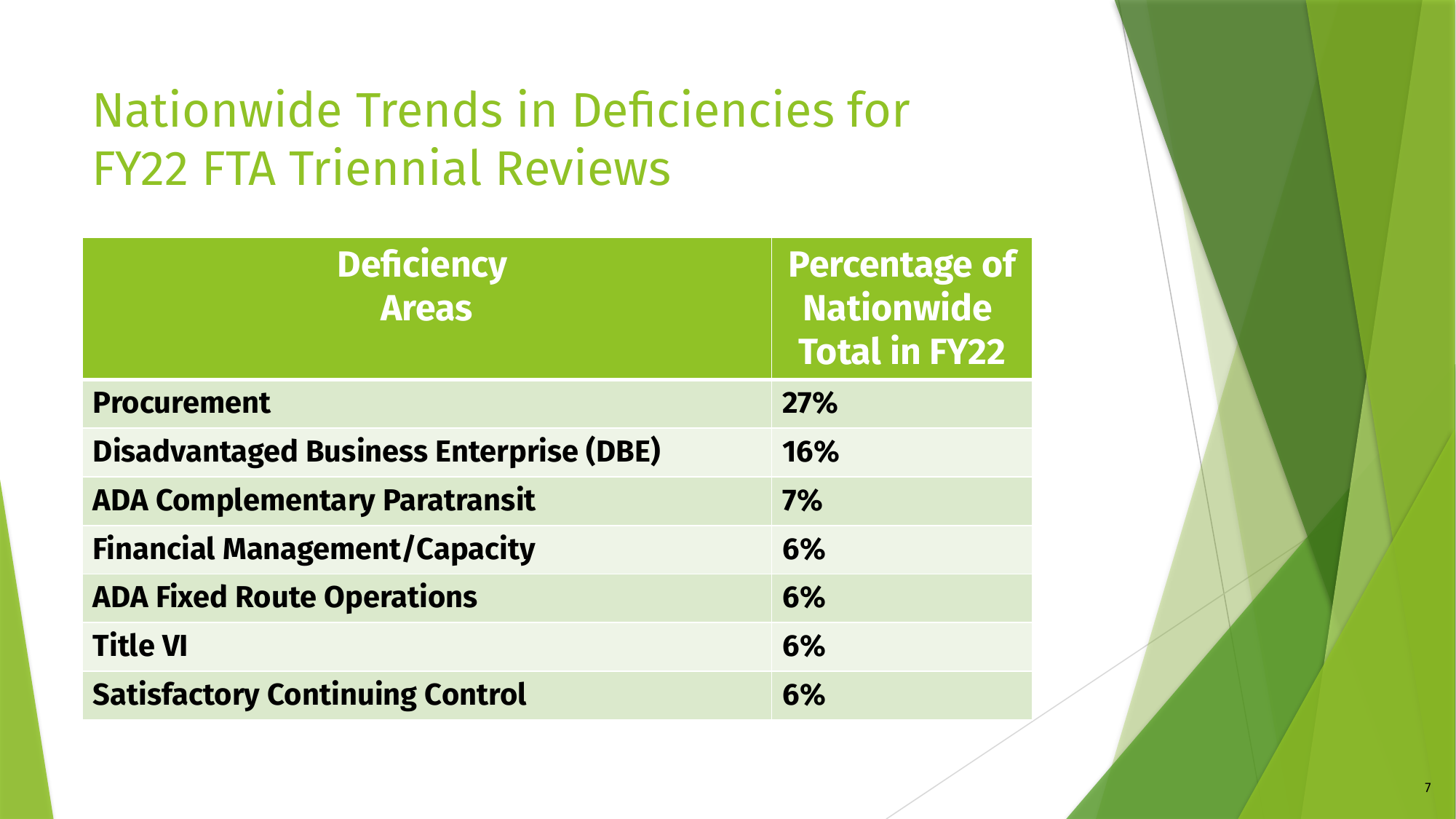

# Nationwide Trends in Deficiencies for FY22 FTA Triennial Reviews

| Deficiency Areas | Percentage of Nationwide Total in FY22 |
| --- | --- |
| Procurement | 27% |
| Disadvantaged Business Enterprise (DBE) | 16% |
| ADA Complementary Paratransit | 7% |
| Financial Management/Capacity | 6% |
| ADA Fixed Route Operations | 6% |
| Title VI | 6% |
| Satisfactory Continuing Control | 6% |
7